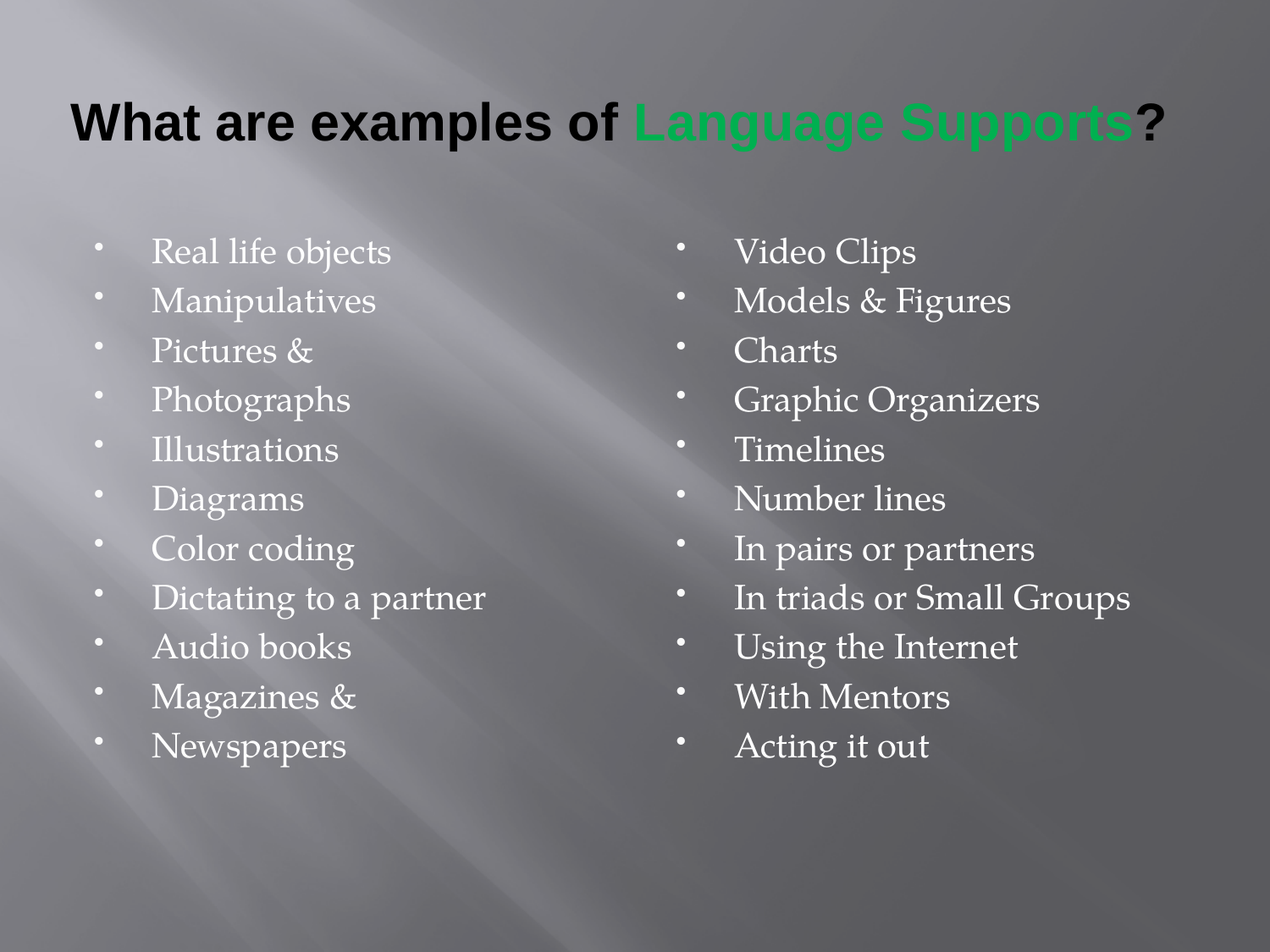

# What are examples of Language Supports?
Real life objects
Manipulatives
Pictures &
Photographs
Illustrations
Diagrams
Color coding
Dictating to a partner
Audio books
Magazines &
Newspapers
Video Clips
Models & Figures
Charts
Graphic Organizers
Timelines
Number lines
In pairs or partners
In triads or Small Groups
Using the Internet
With Mentors
Acting it out